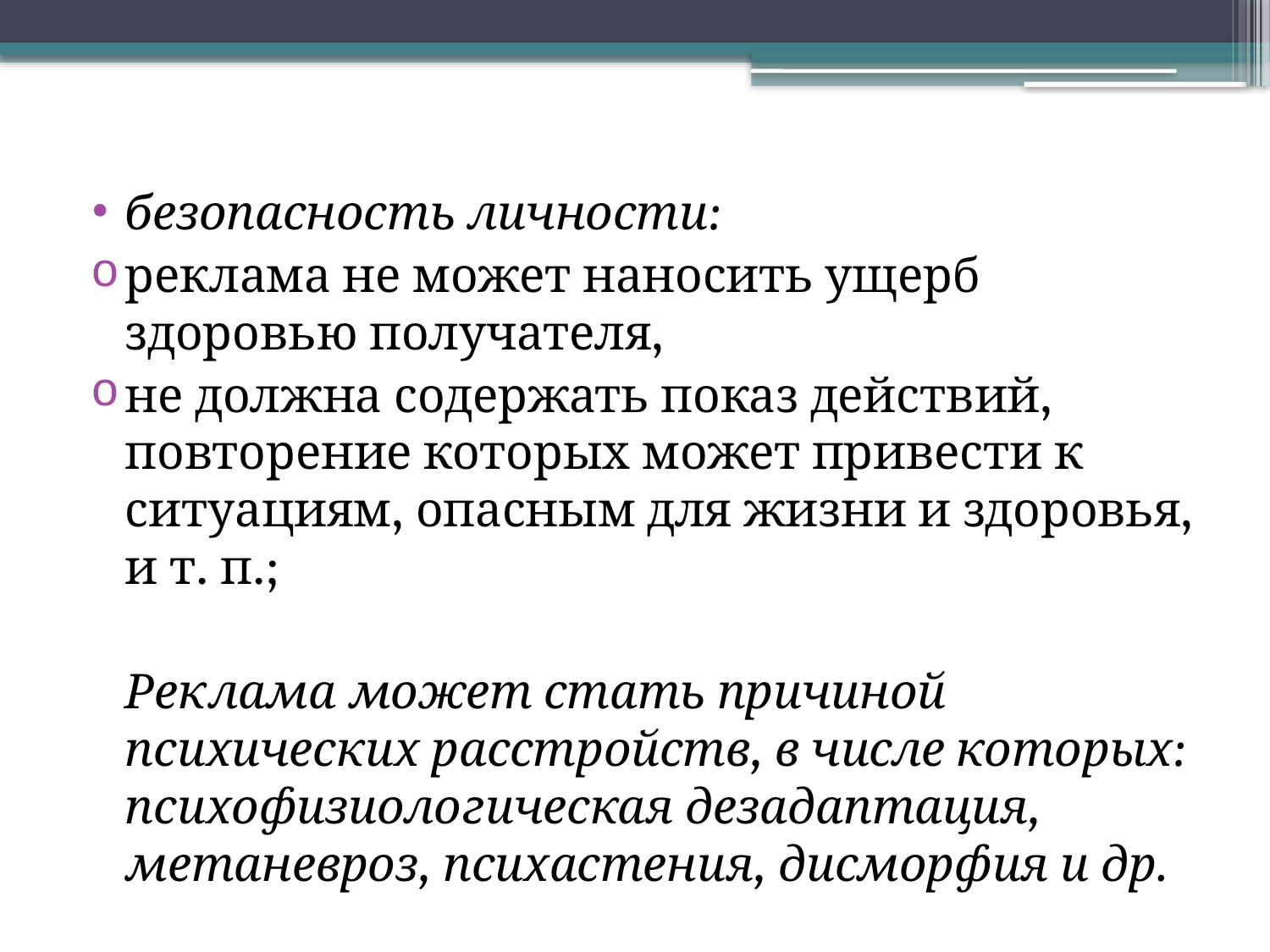

безопасность личности:
реклама не может наносить ущерб здоровью получателя,
не должна содержать показ действий, повторение которых может привести к ситуациям, опасным для жизни и здоровья, и т. п.;

	Реклама может стать причиной психических расстройств, в числе которых: психофизиологическая дезадаптация, метаневроз, психастения, дисморфия и др.